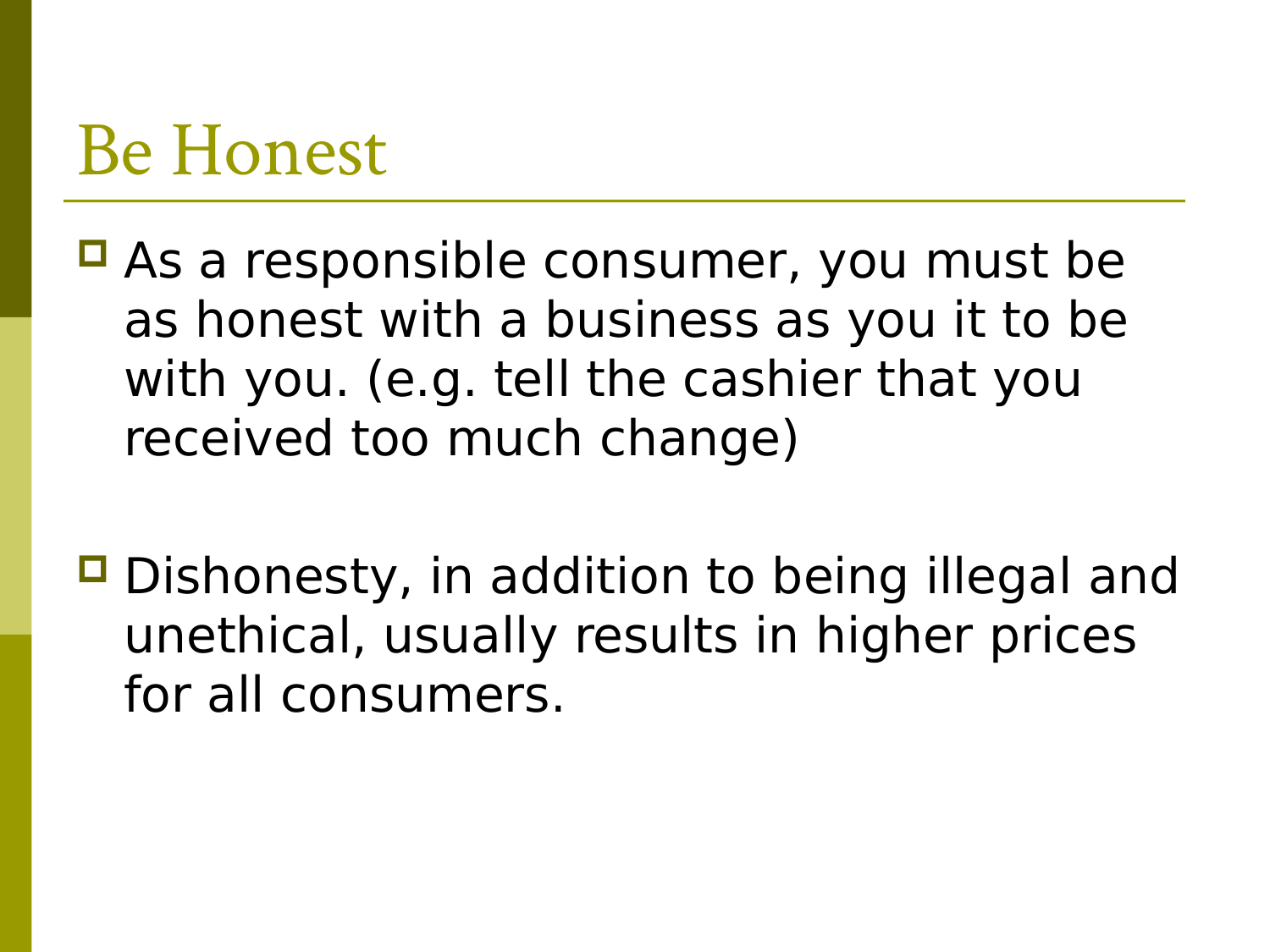

# Be Honest
As a responsible consumer, you must be as honest with a business as you it to be with you. (e.g. tell the cashier that you received too much change)

Dishonesty, in addition to being illegal and unethical, usually results in higher prices for all consumers.